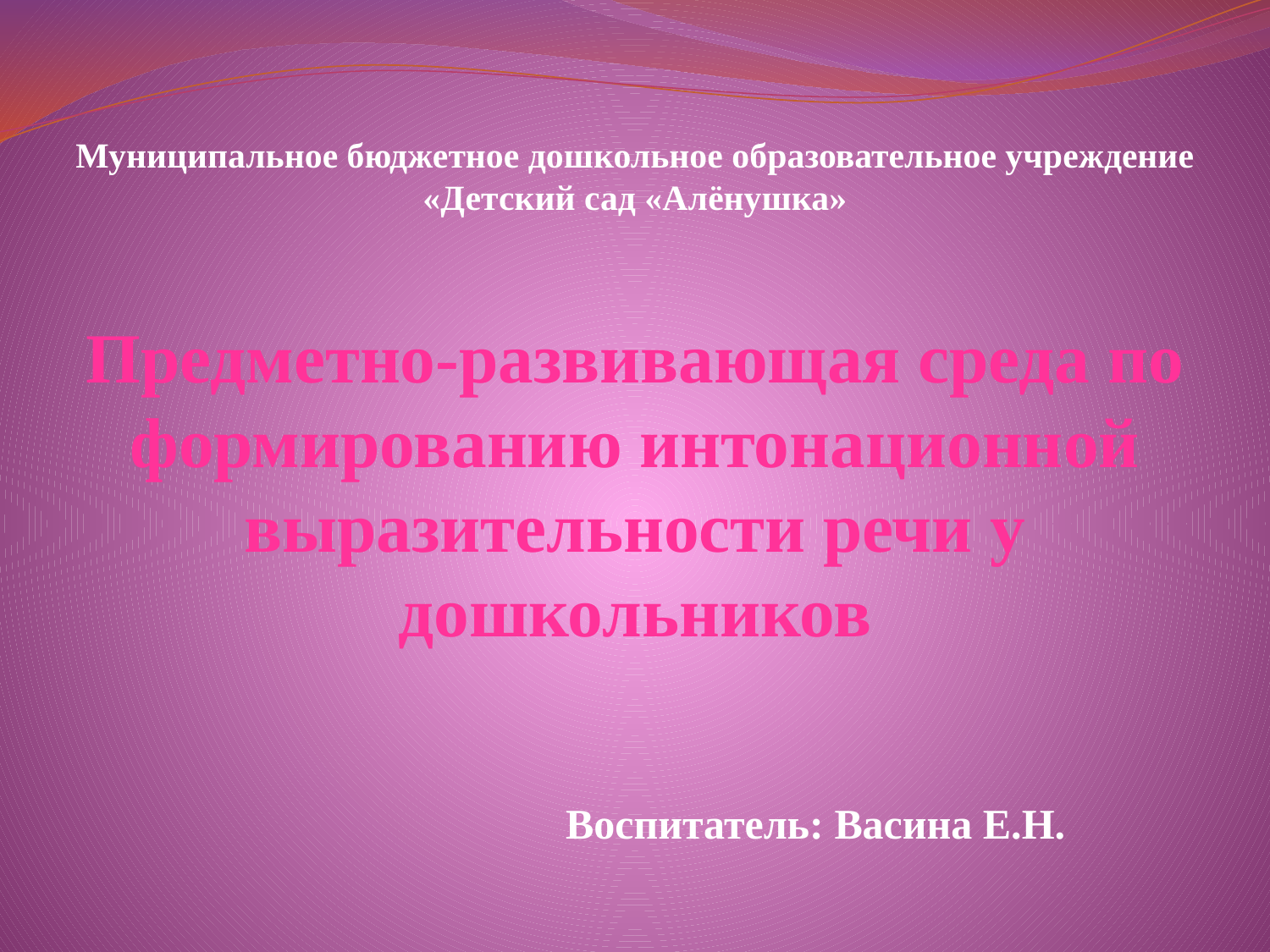

#
Муниципальное бюджетное дошкольное образовательное учреждение «Детский сад «Алёнушка»
Предметно-развивающая среда по формированию интонационной выразительности речи у дошкольников

 Воспитатель: Васина Е.Н.